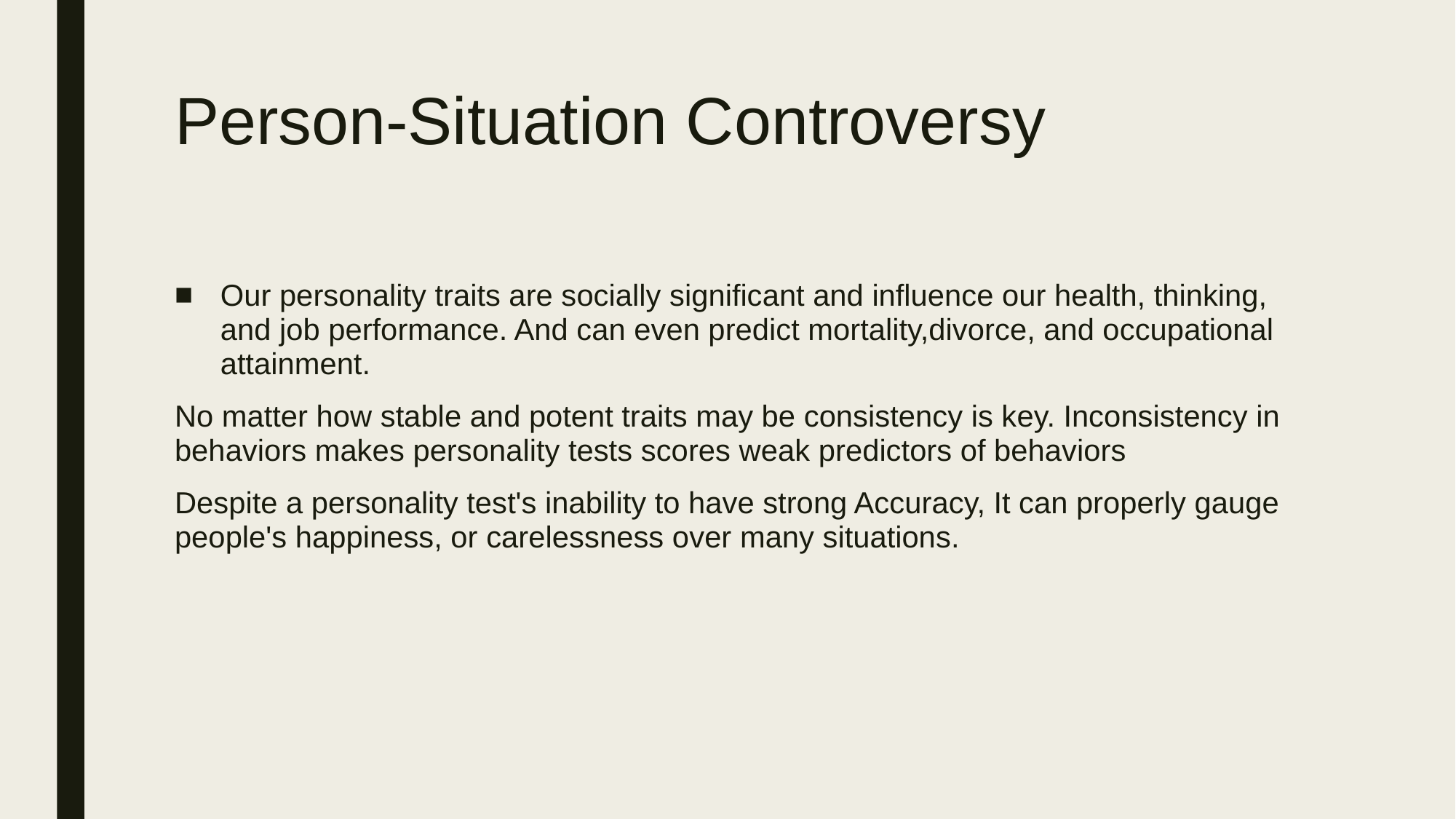

# Person-Situation Controversy
Our personality traits are socially significant and influence our health, thinking, and job performance. And can even predict mortality,divorce, and occupational attainment.
No matter how stable and potent traits may be consistency is key. Inconsistency in behaviors makes personality tests scores weak predictors of behaviors
Despite a personality test's inability to have strong Accuracy, It can properly gauge people's happiness, or carelessness over many situations.